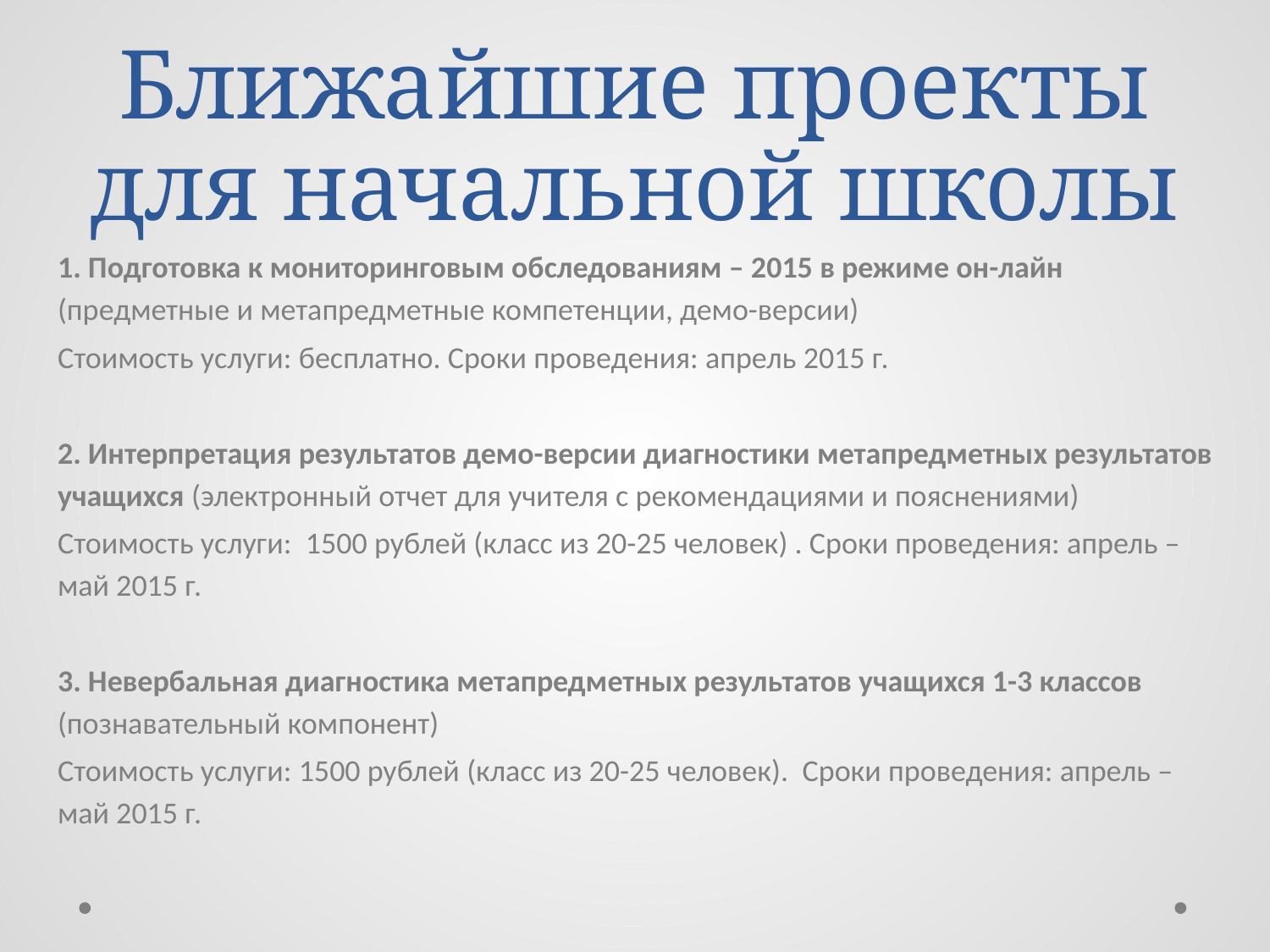

# Ближайшие проекты для начальной школы
1. Подготовка к мониторинговым обследованиям – 2015 в режиме он-лайн (предметные и метапредметные компетенции, демо-версии)
Стоимость услуги: бесплатно. Сроки проведения: апрель 2015 г.

2. Интерпретация результатов демо-версии диагностики метапредметных результатов учащихся (электронный отчет для учителя с рекомендациями и пояснениями)
Стоимость услуги:  1500 рублей (класс из 20-25 человек) . Сроки проведения: апрель – май 2015 г.

3. Невербальная диагностика метапредметных результатов учащихся 1-3 классов (познавательный компонент)
Стоимость услуги: 1500 рублей (класс из 20-25 человек).  Сроки проведения: апрель – май 2015 г.